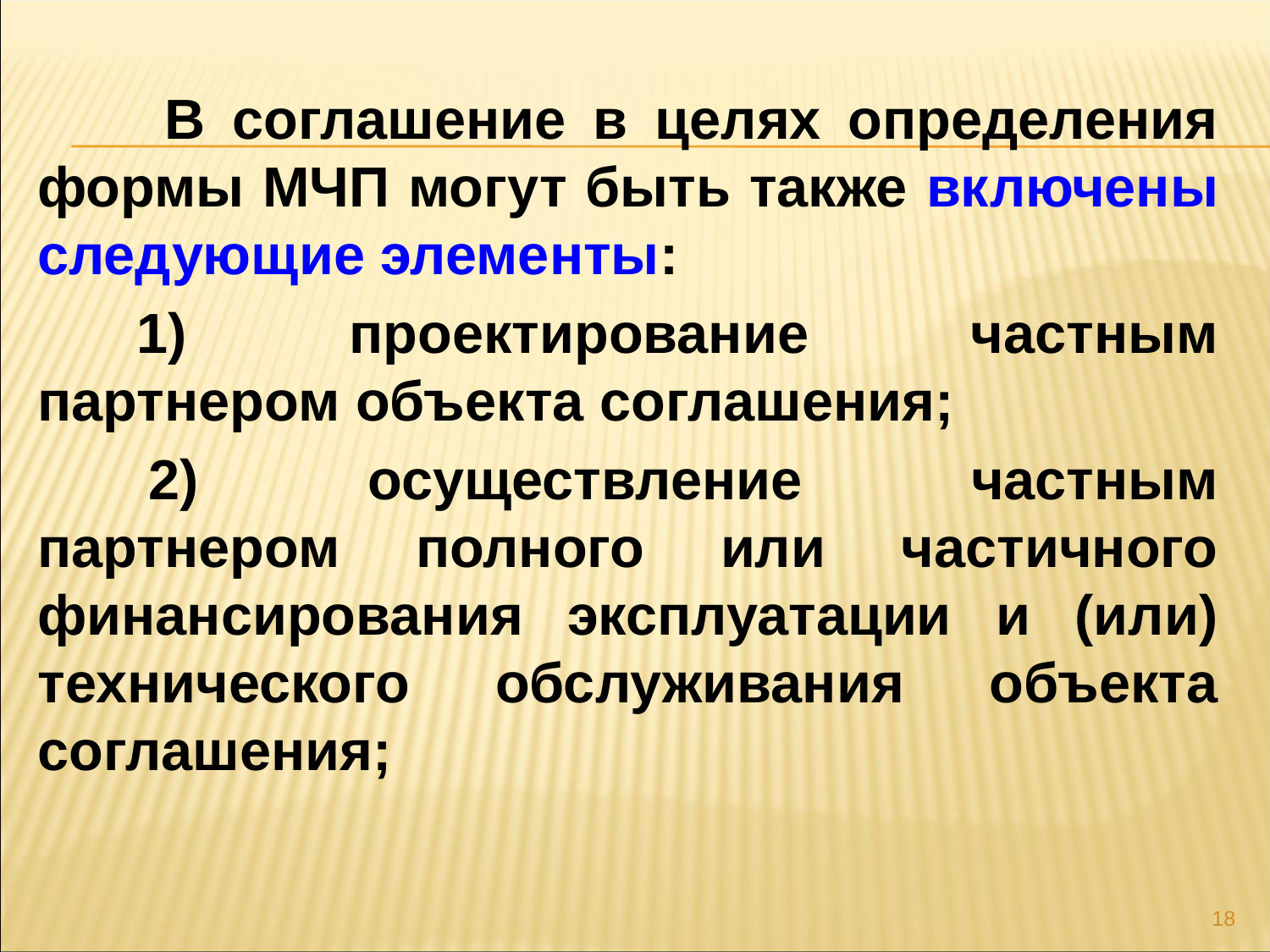

В соглашение в целях определения формы МЧП могут быть также включены следующие элементы:
1) проектирование частным партнером объекта соглашения;
2) осуществление частным партнером полного или частичного финансирования эксплуатации и (или) технического обслуживания объекта соглашения;
18